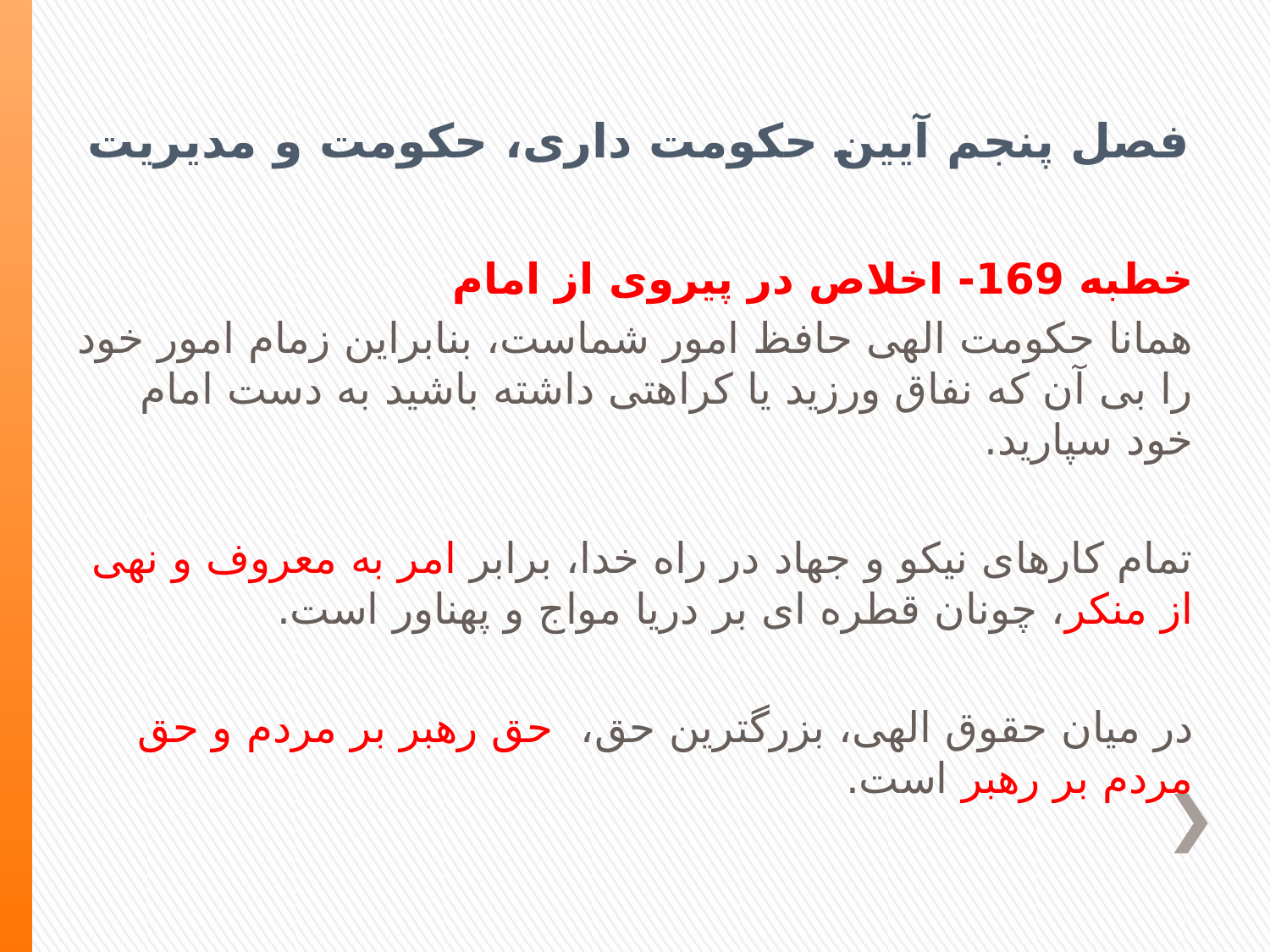

# فصل پنجم آیین حکومت داری، حکومت و مدیریت

خطبه 169- اخلاص در پیروی از امام
همانا حکومت الهی حافظ امور شماست، بنابراین زمام امور خود را بی آن که نفاق ورزید یا کراهتی داشته باشید به دست امام خود سپارید.

تمام کارهای نیکو و جهاد در راه خدا، برابر امر به معروف و نهی از منکر، چونان قطره ای بر دریا مواج و پهناور است.

در میان حقوق الهی، بزرگترین حق،  حق رهبر بر مردم و حق مردم بر رهبر است.